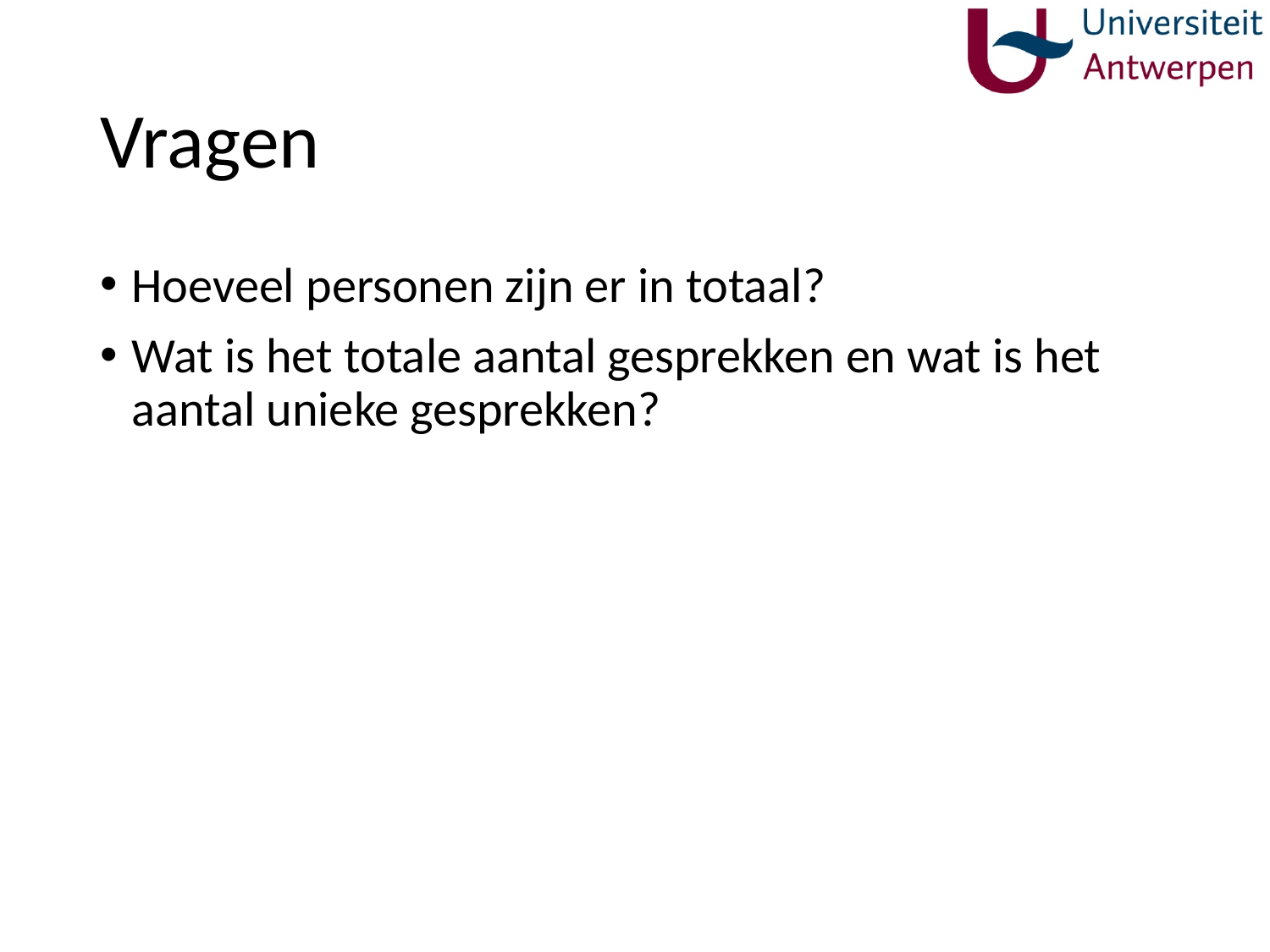

# Vragen
Hoeveel personen zijn er in totaal?
Wat is het totale aantal gesprekken en wat is het aantal unieke gesprekken?